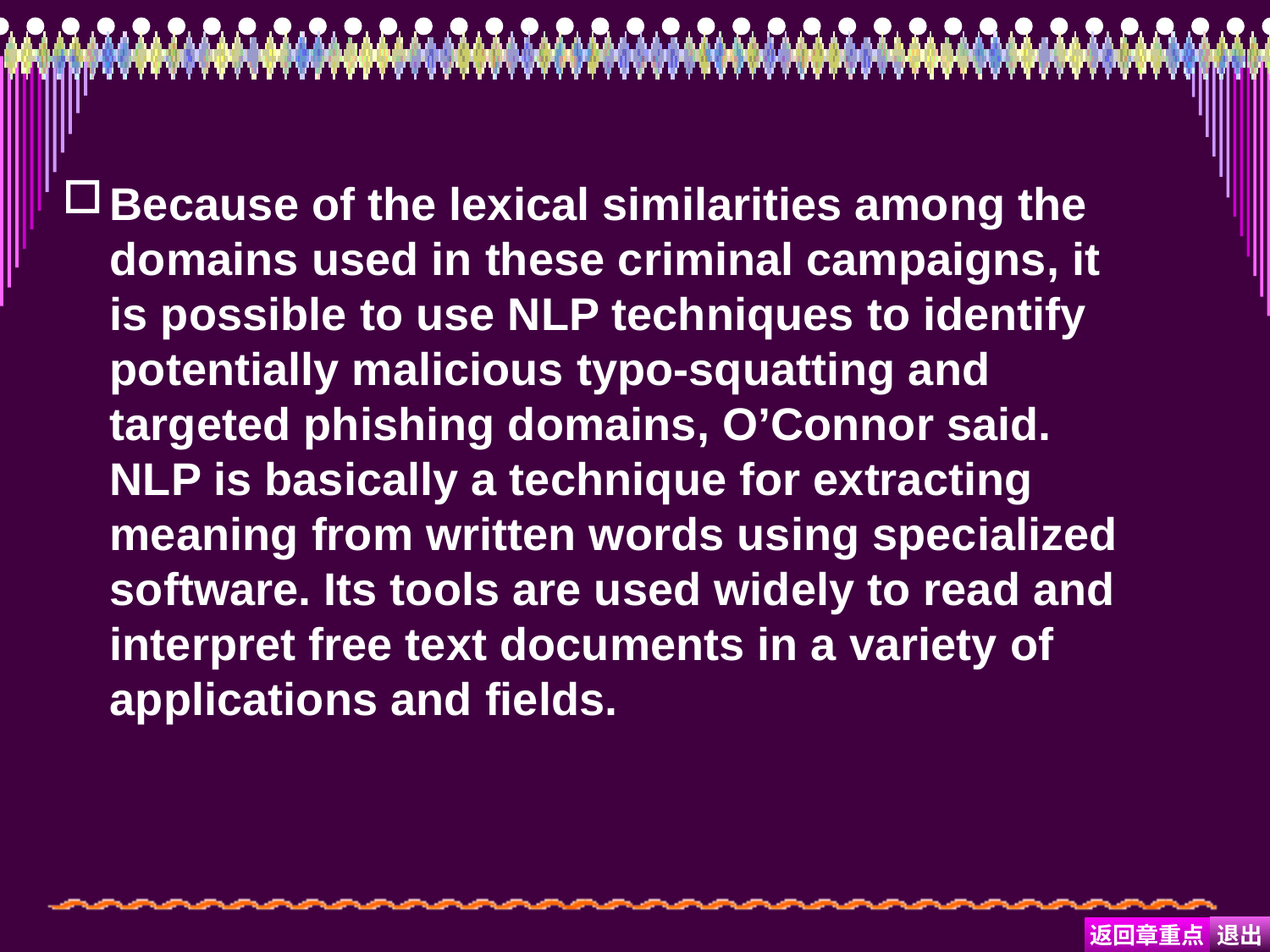

#
Because of the lexical similarities among the domains used in these criminal campaigns, it is possible to use NLP techniques to identify potentially malicious typo-squatting and targeted phishing domains, O’Connor said. NLP is basically a technique for extracting meaning from written words using specialized software. Its tools are used widely to read and interpret free text documents in a variety of applications and fields.